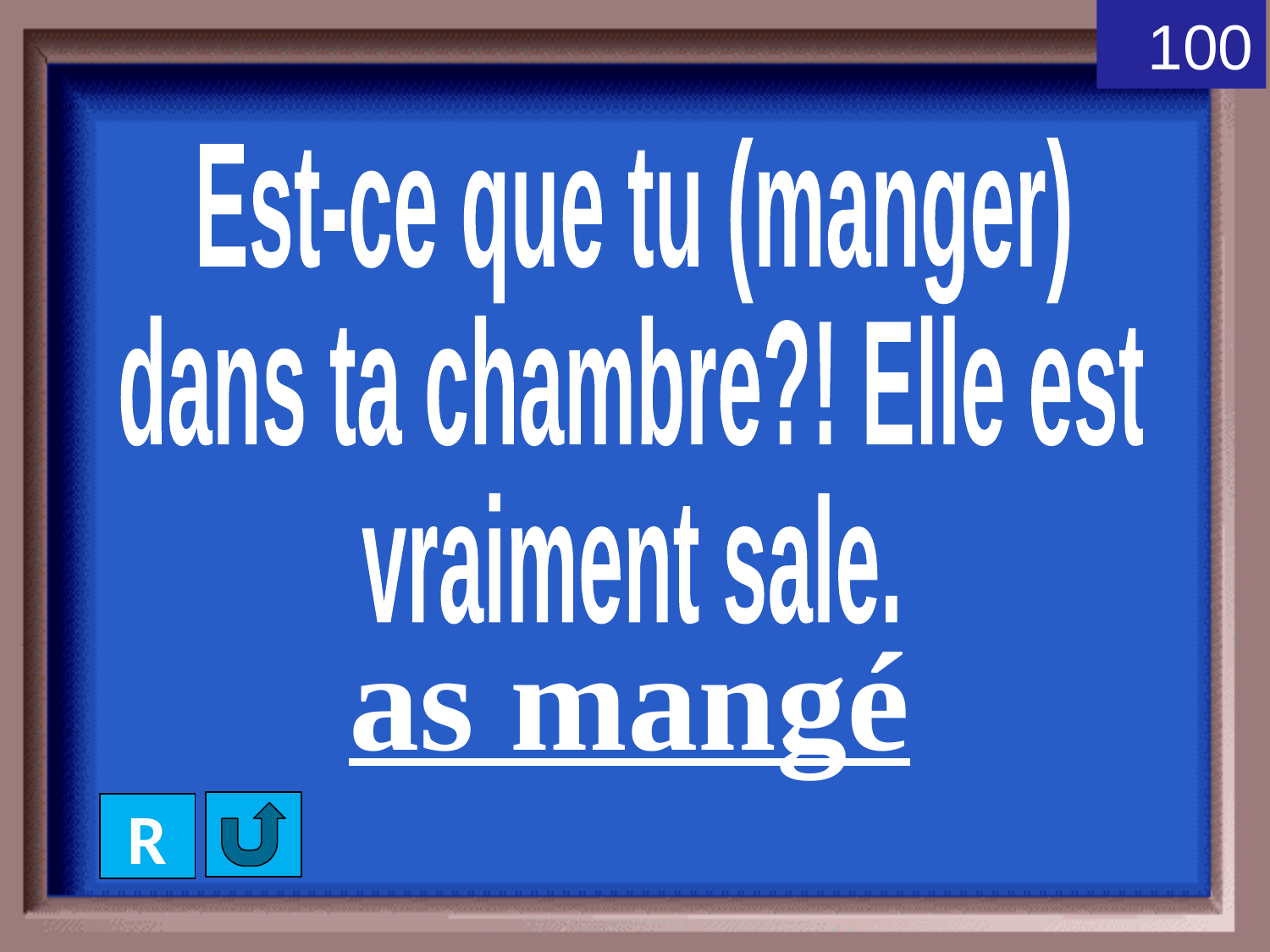

100
Est-ce que tu (manger)
dans ta chambre?! Elle est
vraiment sale.
as mangé

R